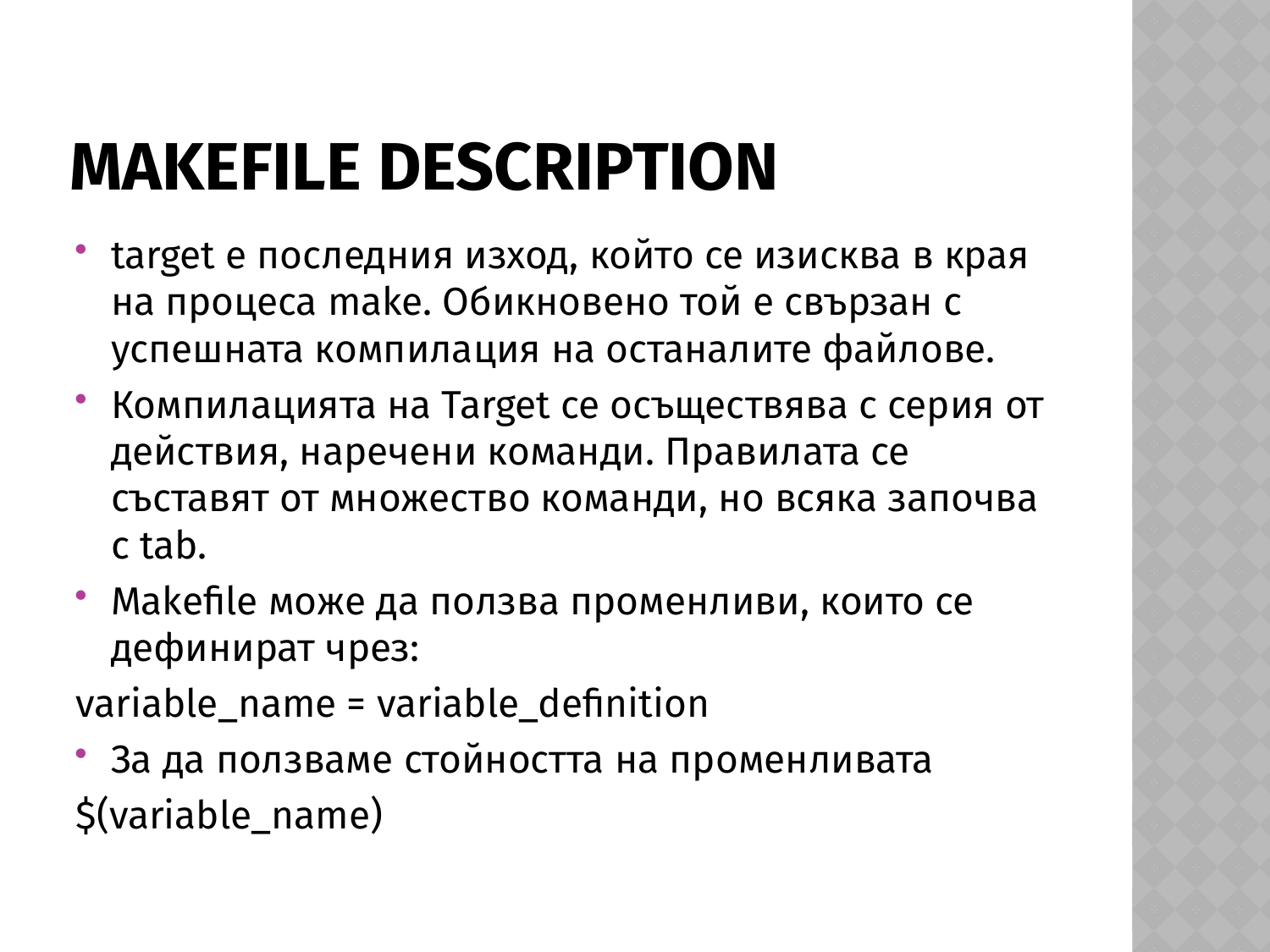

# Makefile Description
target е последния изход, който се изисква в края на процеса make. Обикновено той е свързан с успешната компилация на останалите файлове.
Компилацията на Target се осъществява с серия от действия, наречени команди. Правилата се съставят от множество команди, но всяка започва с tab.
Makefile може да ползва променливи, които се дефинират чрез:
variable_name = variable_definition
За да ползваме стойността на променливата
$(variable_name)